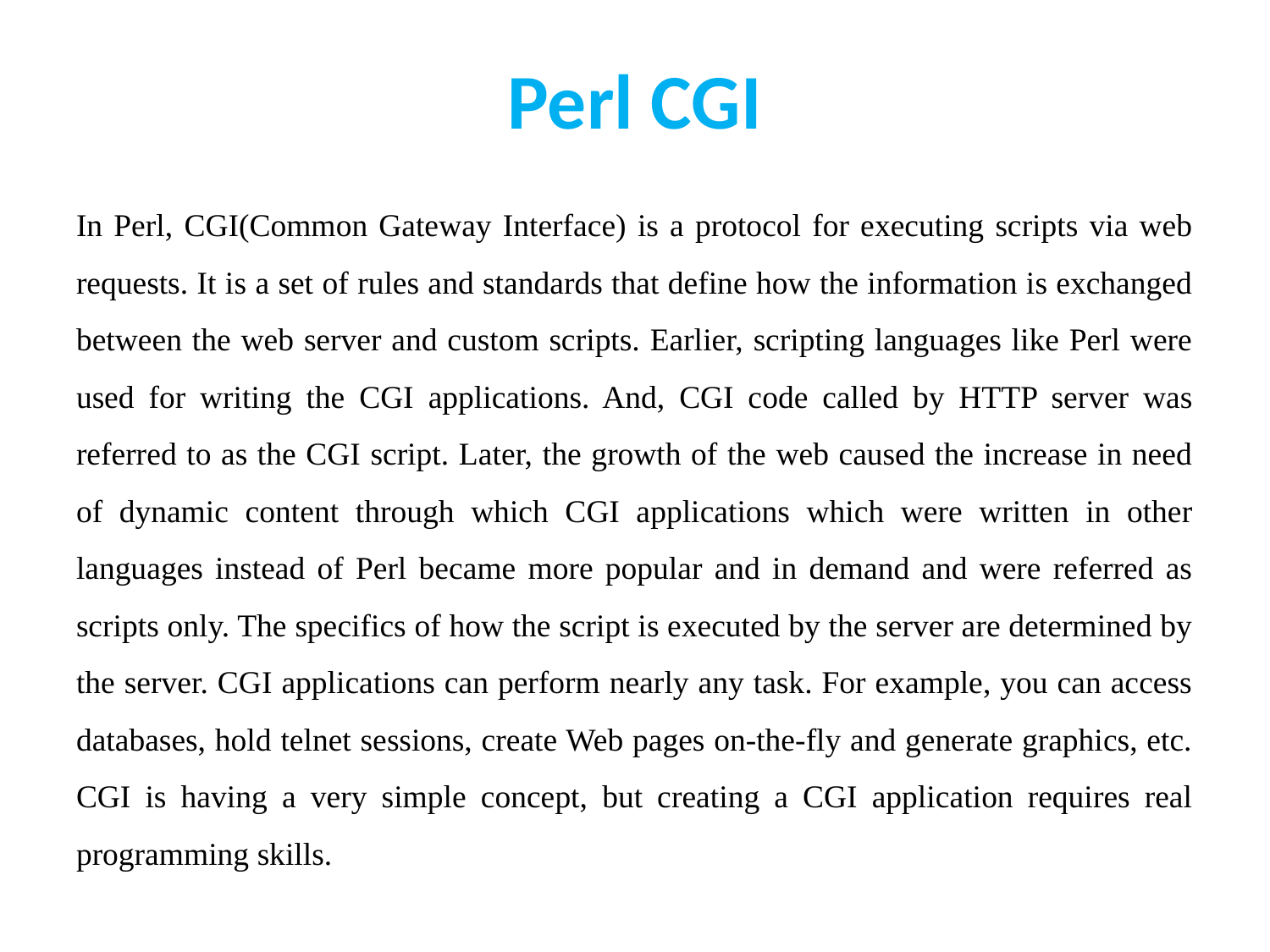

# Perl CGI
In Perl, CGI(Common Gateway Interface) is a protocol for executing scripts via web requests. It is a set of rules and standards that define how the information is exchanged between the web server and custom scripts. Earlier, scripting languages like Perl were used for writing the CGI applications. And, CGI code called by HTTP server was referred to as the CGI script. Later, the growth of the web caused the increase in need of dynamic content through which CGI applications which were written in other languages instead of Perl became more popular and in demand and were referred as scripts only. The specifics of how the script is executed by the server are determined by the server. CGI applications can perform nearly any task. For example, you can access databases, hold telnet sessions, create Web pages on-the-fly and generate graphics, etc. CGI is having a very simple concept, but creating a CGI application requires real programming skills.